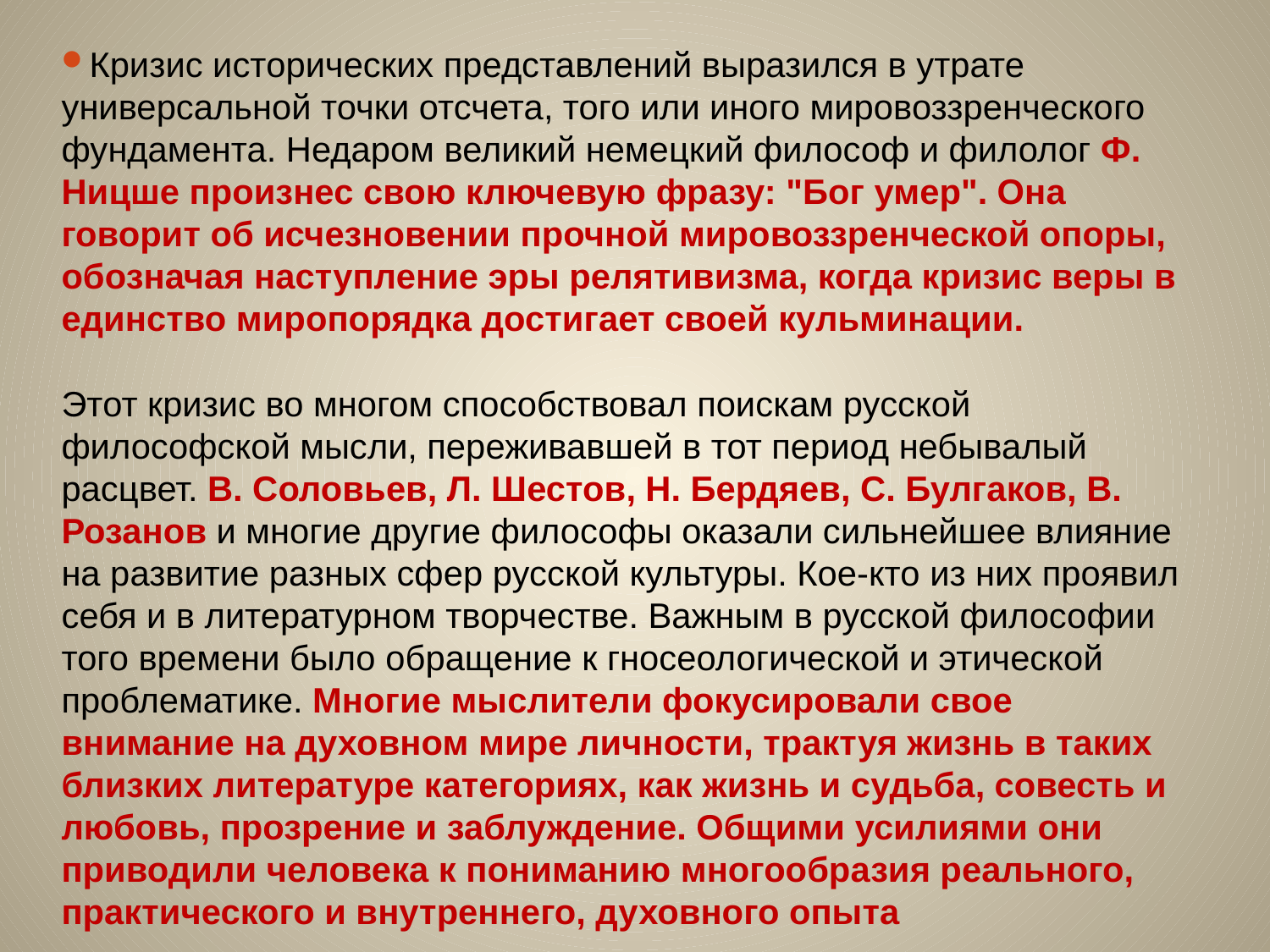

Кризис исторических представлений выразился в утрате универсальной точки отсчета, того или иного мировоззренческого фундамента. Недаром великий немецкий философ и филолог Ф. Ницше произнес свою ключевую фразу: "Бог умер". Она говорит об исчезновении прочной мировоззренческой опоры, обозначая наступление эры релятивизма, когда кризис веры в единство миропорядка достигает своей кульминации.
Этот кризис во многом способствовал поискам русской философской мысли, переживавшей в тот период небывалый расцвет. В. Соловьев, Л. Шестов, Н. Бердяев, С. Булгаков, В. Розанов и многие другие философы оказали сильнейшее влияние на развитие разных сфер русской культуры. Кое-кто из них проявил себя и в литературном творчестве. Важным в русской философии того времени было обращение к гносеологической и этической проблематике. Многие мыслители фокусировали свое внимание на духовном мире личности, трактуя жизнь в таких близких литературе категориях, как жизнь и судьба, совесть и любовь, прозрение и заблуждение. Общими усилиями они приводили человека к пониманию многообразия реального, практического и внутреннего, духовного опыта